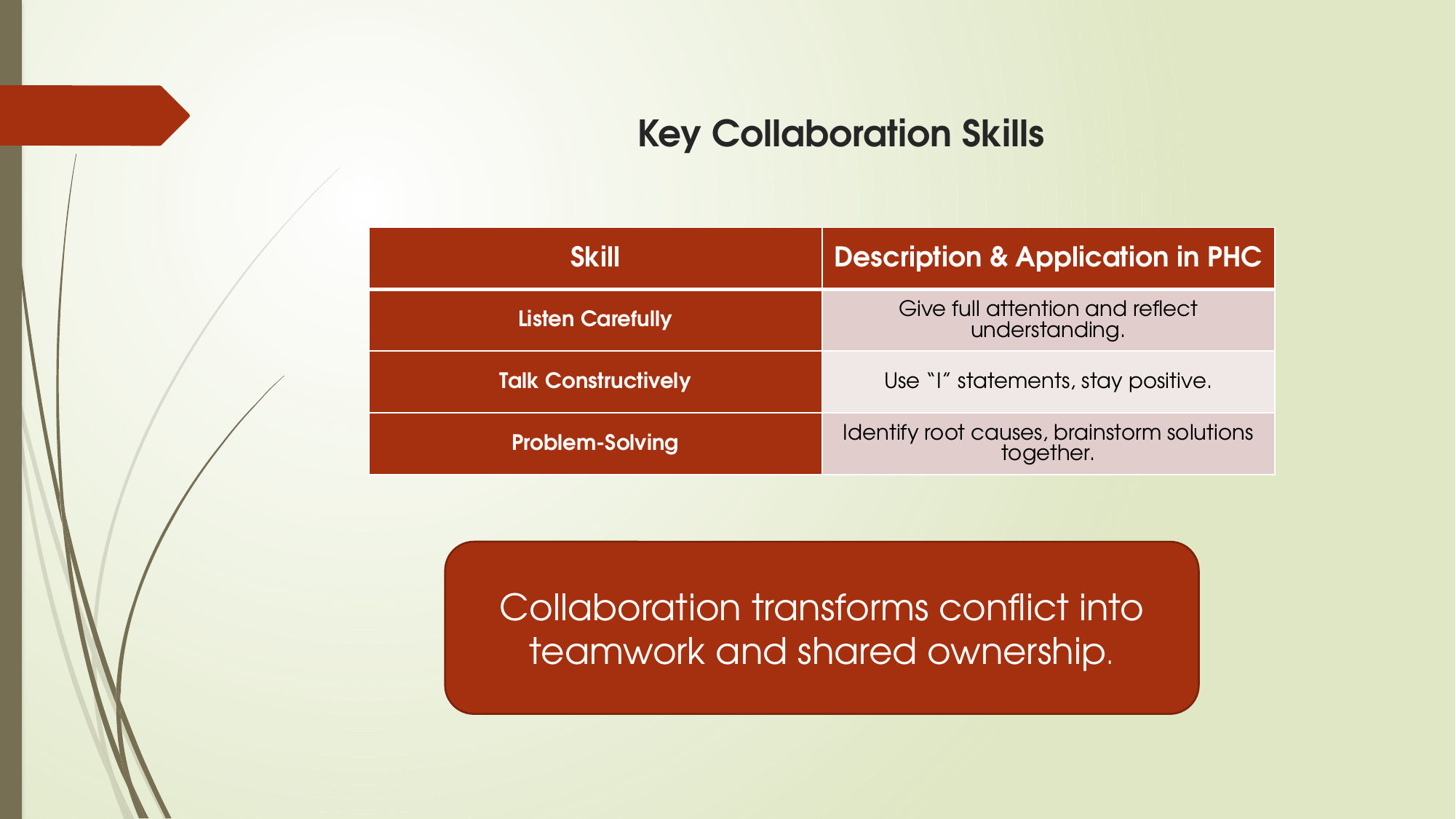

# Key Collaboration Skills
| Skill | Description & Application in PHC |
| --- | --- |
| Listen Carefully | Give full attention and reflect understanding. |
| Talk Constructively | Use “I” statements, stay positive. |
| Problem-Solving | Identify root causes, brainstorm solutions together. |
Collaboration transforms conflict into teamwork and shared ownership.